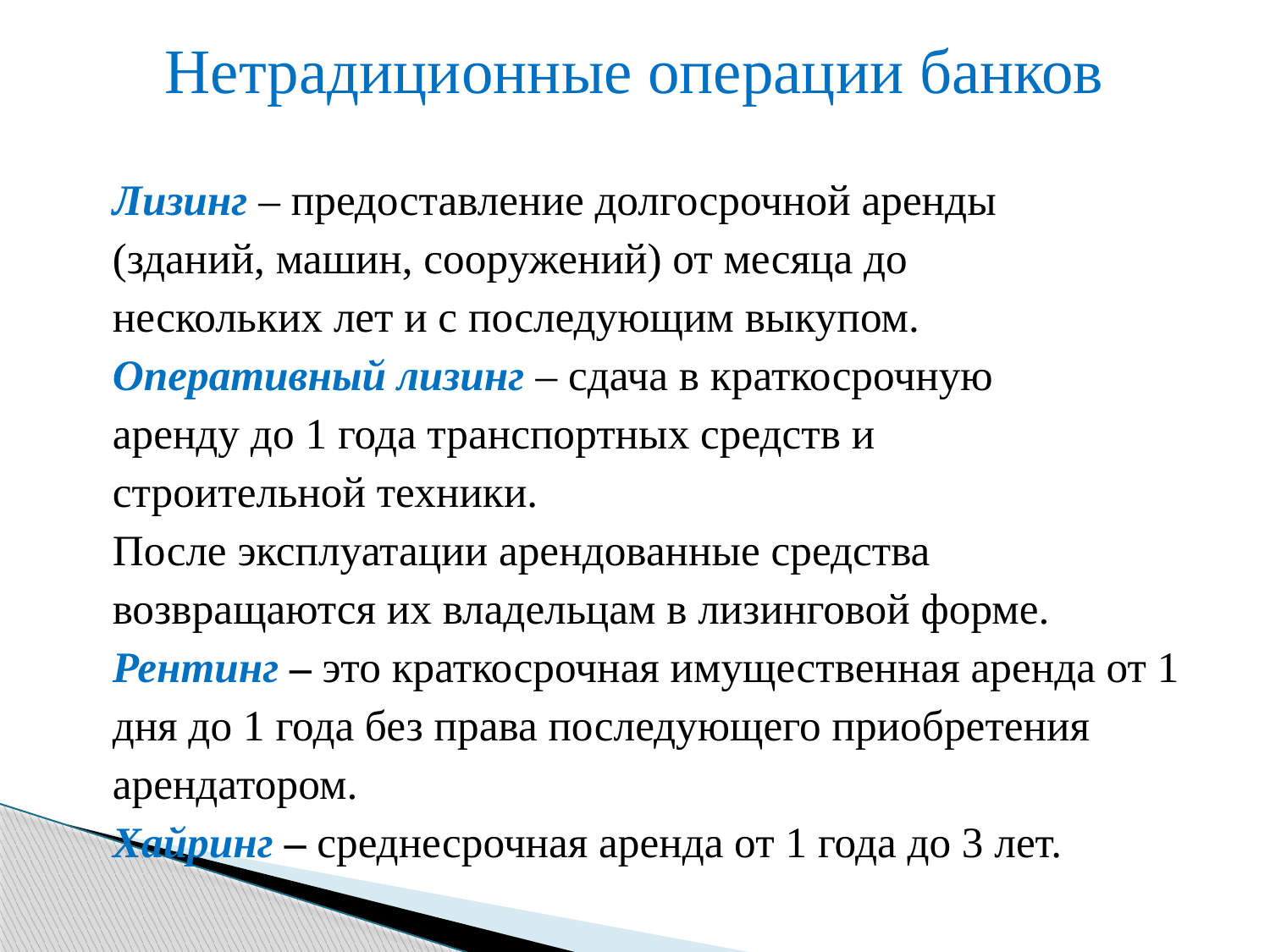

# Нетрадиционные операции банков
Лизинг – предоставление долгосрочной аренды
(зданий, машин, сооружений) от месяца до
нескольких лет и с последующим выкупом.
Оперативный лизинг – сдача в краткосрочную
аренду до 1 года транспортных средств и
строительной техники.
После эксплуатации арендованные средства
возвращаются их владельцам в лизинговой форме.
Рентинг – это краткосрочная имущественная аренда от 1
дня до 1 года без права последующего приобретения
арендатором.
Хайринг – среднесрочная аренда от 1 года до 3 лет.